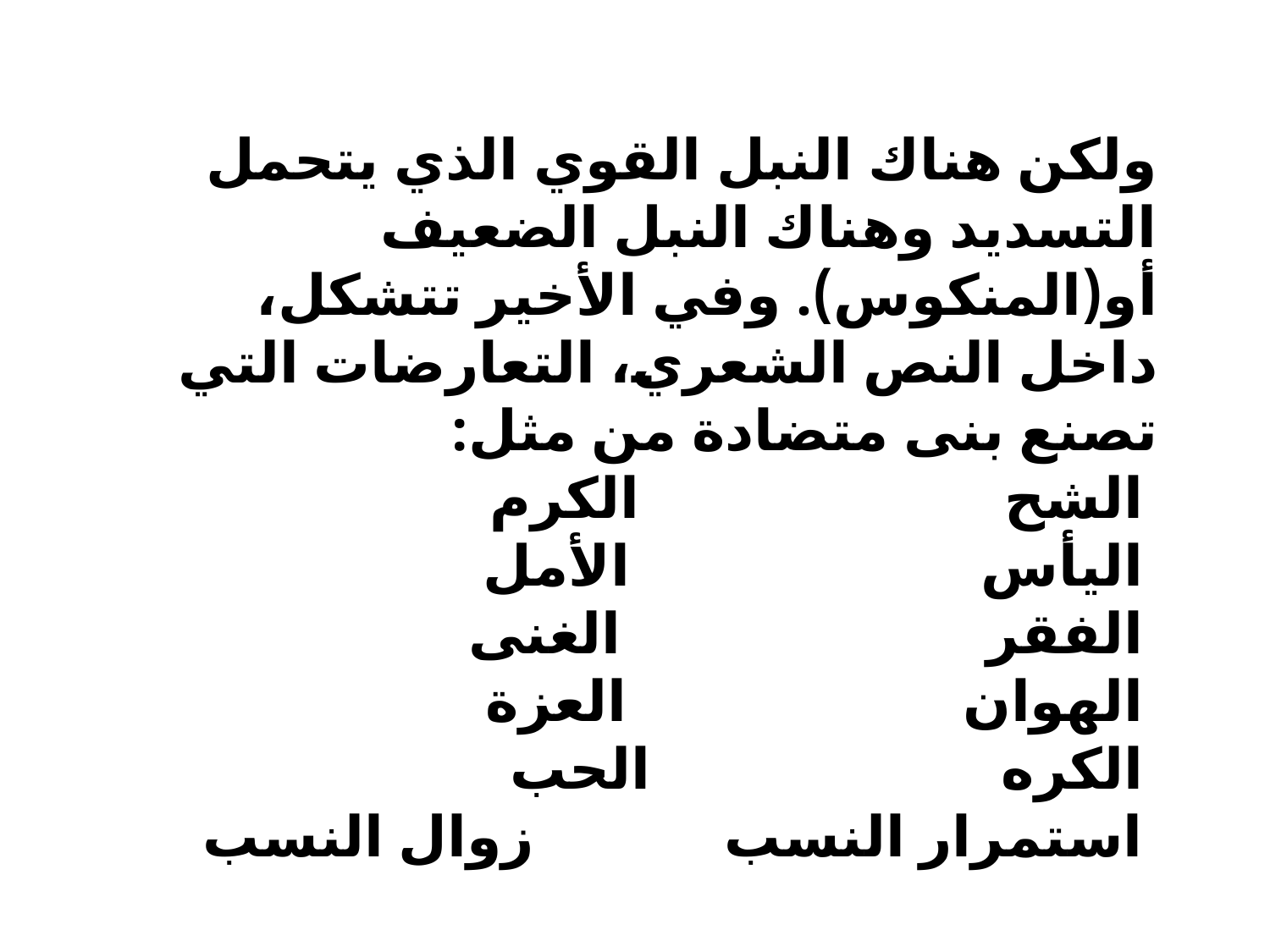

ولكن هناك النبل القوي الذي يتحمل التسديد وهناك النبل الضعيف أو(المنكوس). وفي الأخير تتشكل، داخل النص الشعري، التعارضات التي تصنع بنى متضادة من مثل:
 الشح                         الكرم
 اليأس                        الأمل
 الفقر                         الغنى
 الهوان                       العزة
 الكره                        الحب
 استمرار النسب             زوال النسب